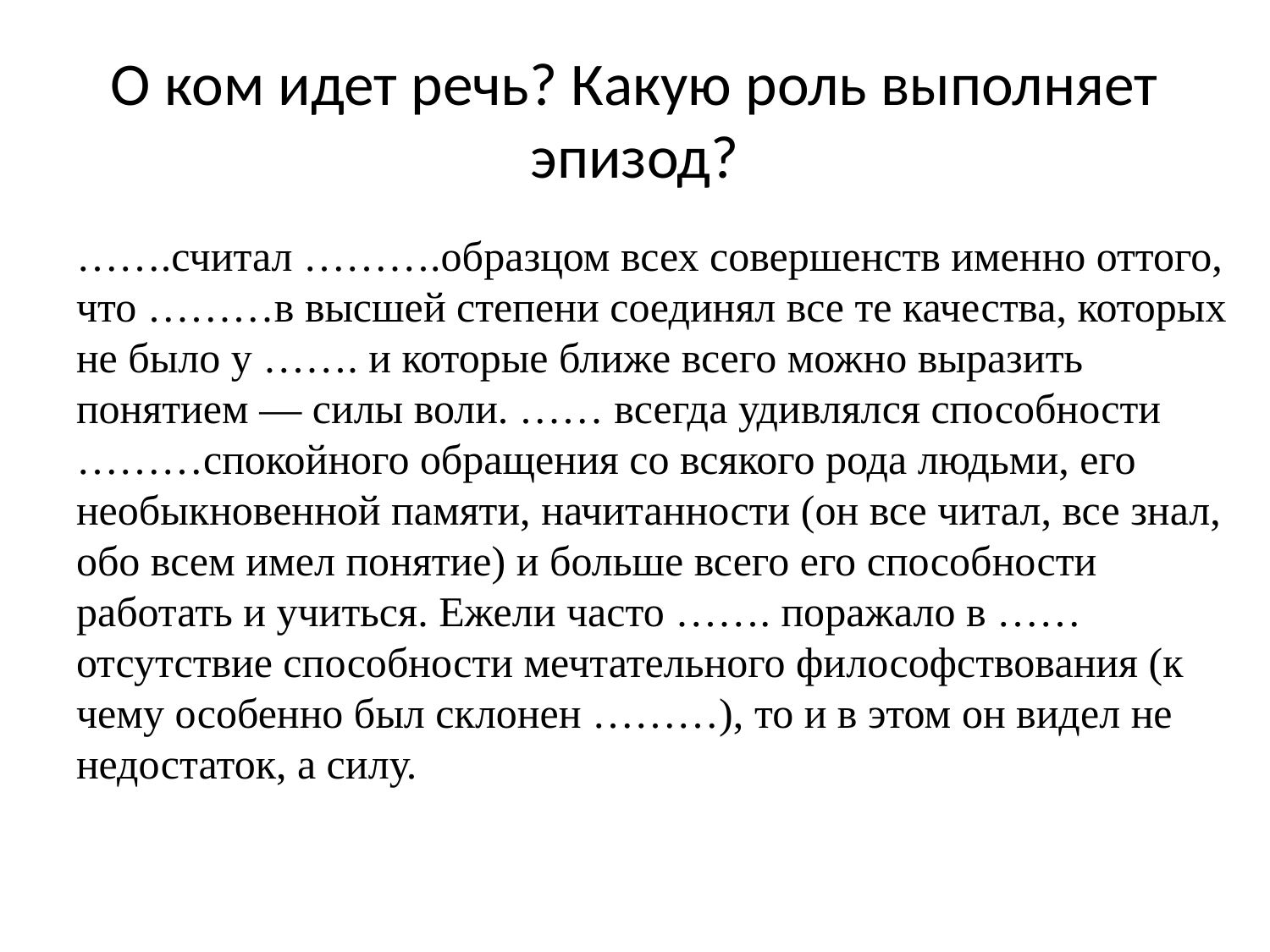

# О ком идет речь? Какую роль выполняет эпизод?
…….считал ……….образцом всех совершенств именно оттого, что ………в высшей степени соединял все те качества, которых не было у ……. и которые ближе всего можно выразить понятием — силы воли. …… всегда удивлялся способности ………спокойного обращения со всякого рода людьми, его необыкновенной памяти, начитанности (он все читал, все знал, обо всем имел понятие) и больше всего его способности работать и учиться. Ежели часто ……. поражало в ……отсутствие способности мечтательного философствования (к чему особенно был склонен ………), то и в этом он видел не недостаток, а силу.